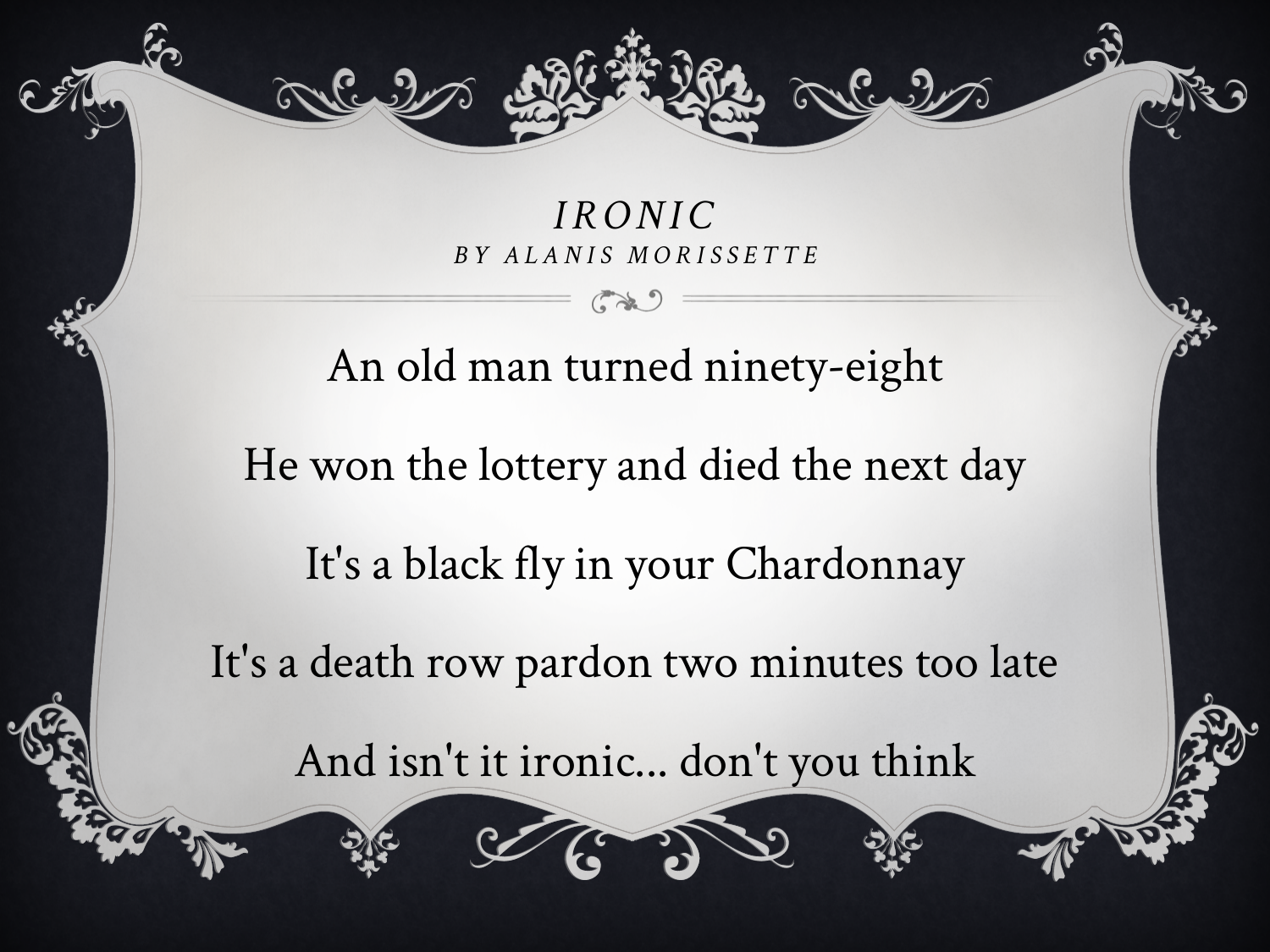

# Ironic by AlAnis Morissette
An old man turned ninety-eight
He won the lottery and died the next day
It's a black fly in your Chardonnay
It's a death row pardon two minutes too late
And isn't it ironic... don't you think